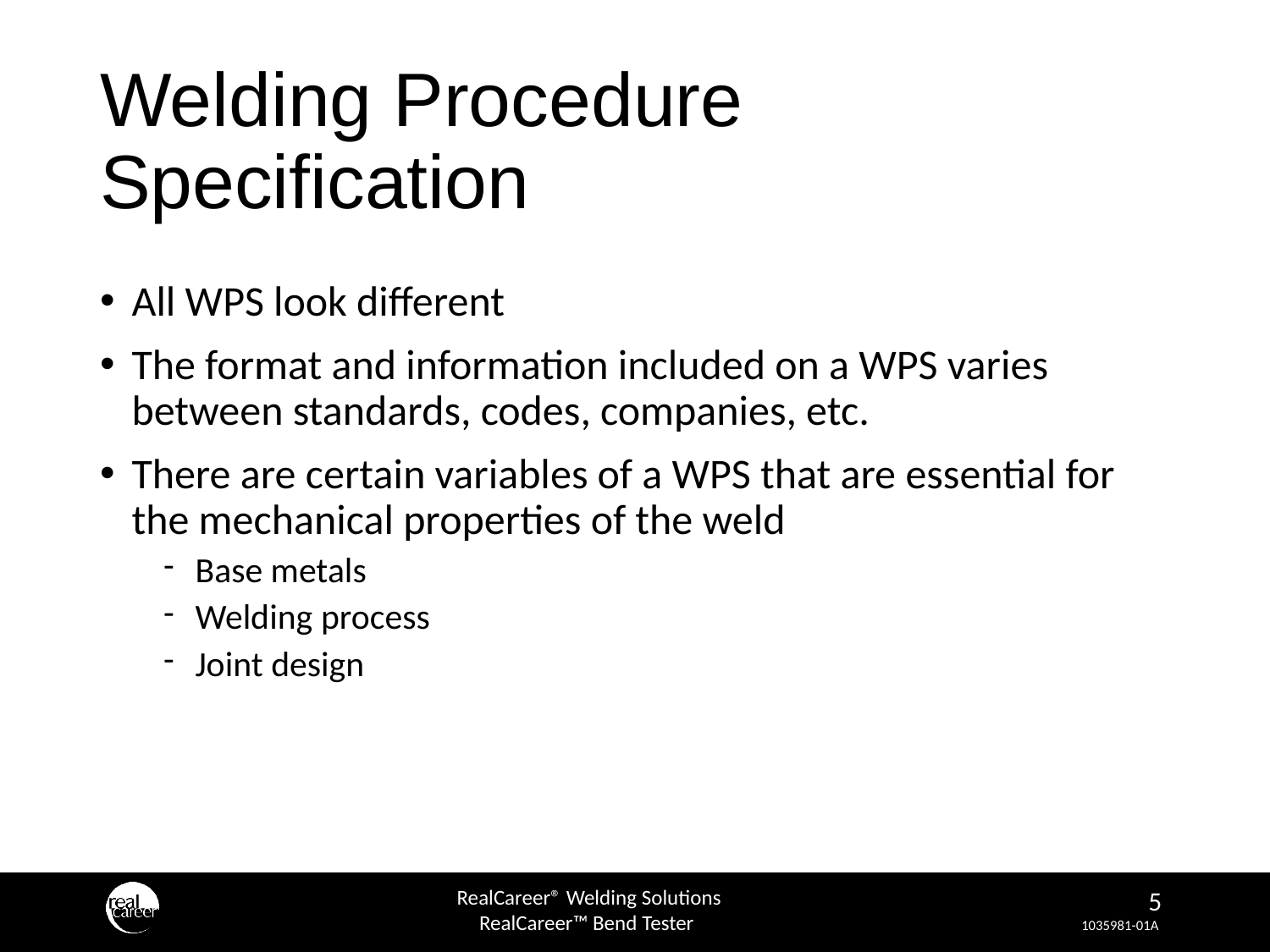

# Welding Procedure Specification
All WPS look different
The format and information included on a WPS varies between standards, codes, companies, etc.
There are certain variables of a WPS that are essential for the mechanical properties of the weld
Base metals
Welding process
Joint design